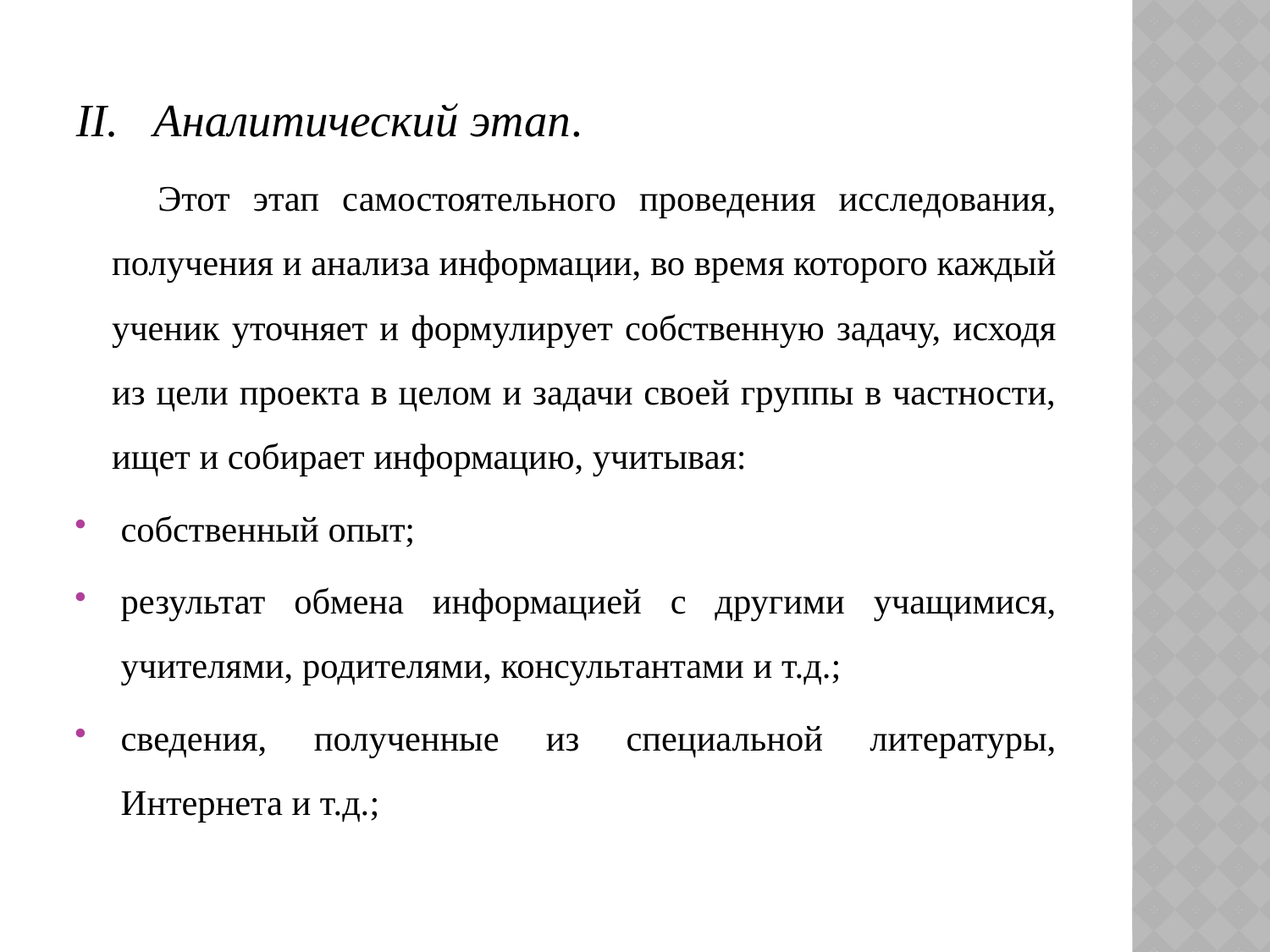

#
II.   Аналитический этап.
  Этот этап самостоятельного проведения исследования, получения и анализа информации, во время которого каждый ученик уточняет и формулирует собственную задачу, исходя из цели проекта в целом и задачи своей группы в частности, ищет и собирает информацию, учитывая:
собственный опыт;
результат обмена информацией с другими учащимися, учителями, родителями, консультантами и т.д.;
сведения, полученные из специальной литературы, Интернета и т.д.;